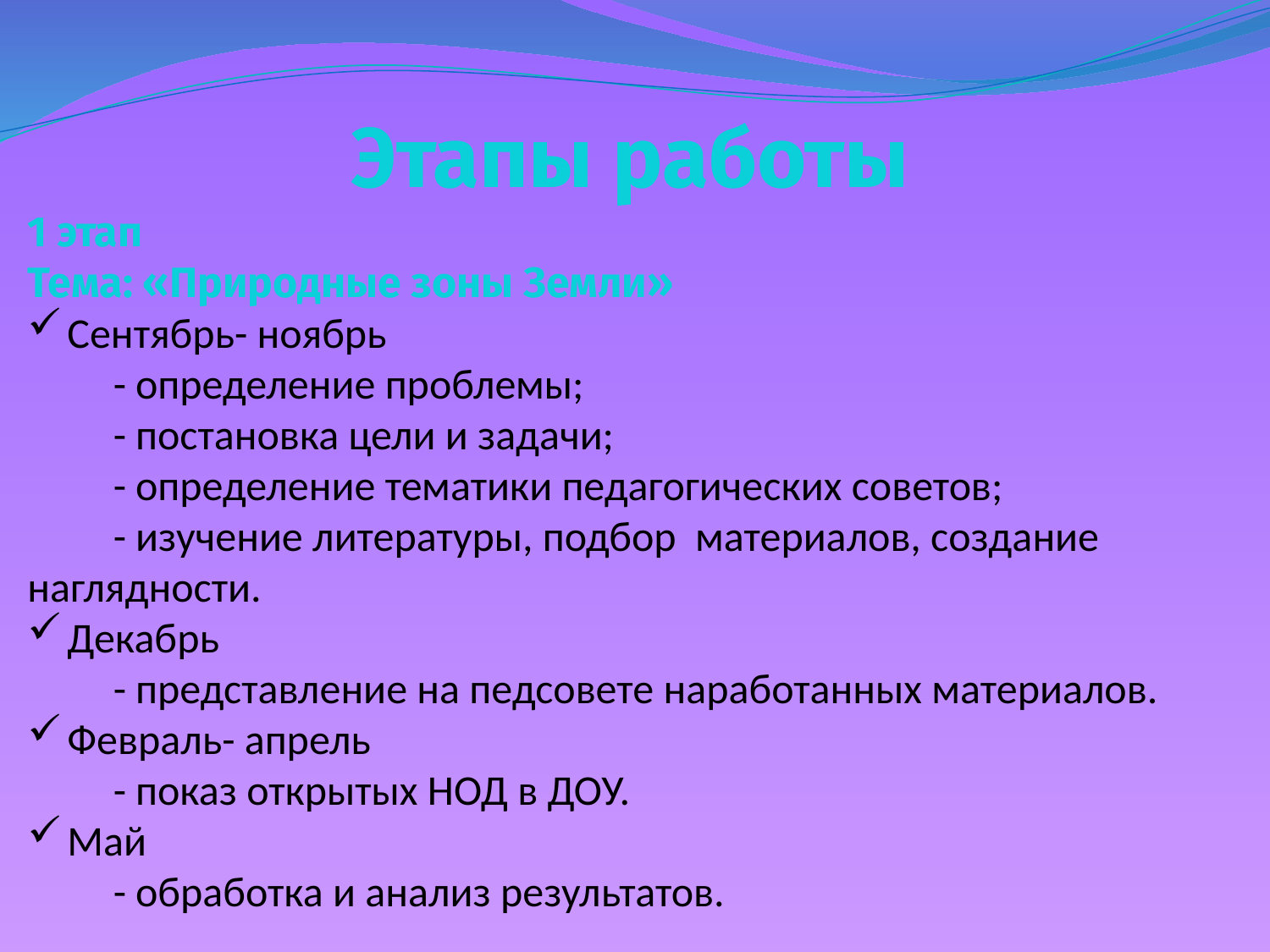

Этапы работы
1 этап
Тема: «Природные зоны Земли»
Сентябрь- ноябрь
         - определение проблемы;
         - постановка цели и задачи;
         - определение тематики педагогических советов;
         - изучение литературы, подбор  материалов, создание наглядности.
Декабрь
         - представление на педсовете наработанных материалов.
Февраль- апрель
         - показ открытых НОД в ДОУ.
Май
         - обработка и анализ результатов.